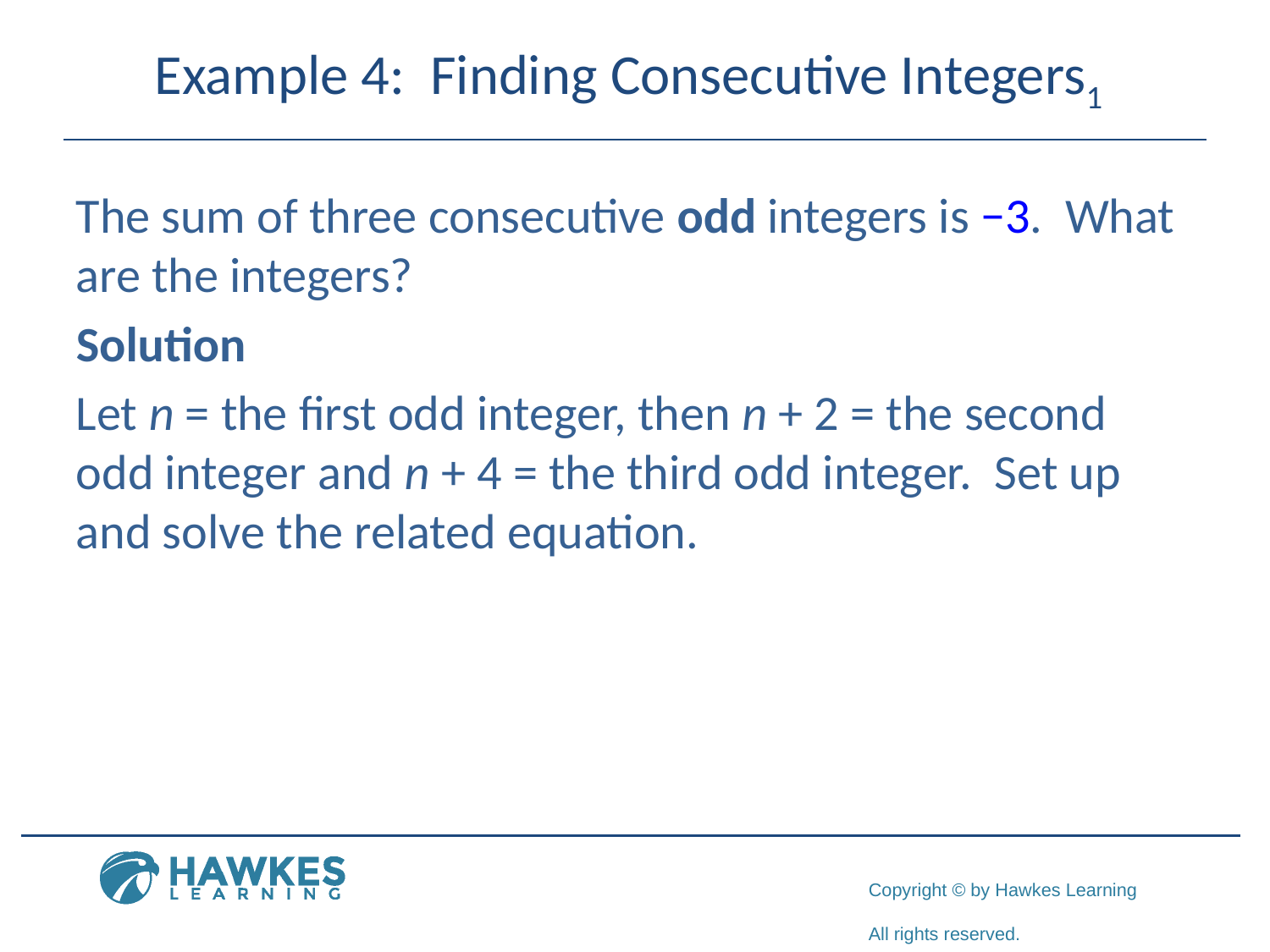

# Example 4:  Finding Consecutive Integers1
The sum of three consecutive odd integers is −3.  What are the integers?
Solution
Let n = the first odd integer, then n + 2 = the second odd integer and n + 4 = the third odd integer.  Set up and solve the related equation.